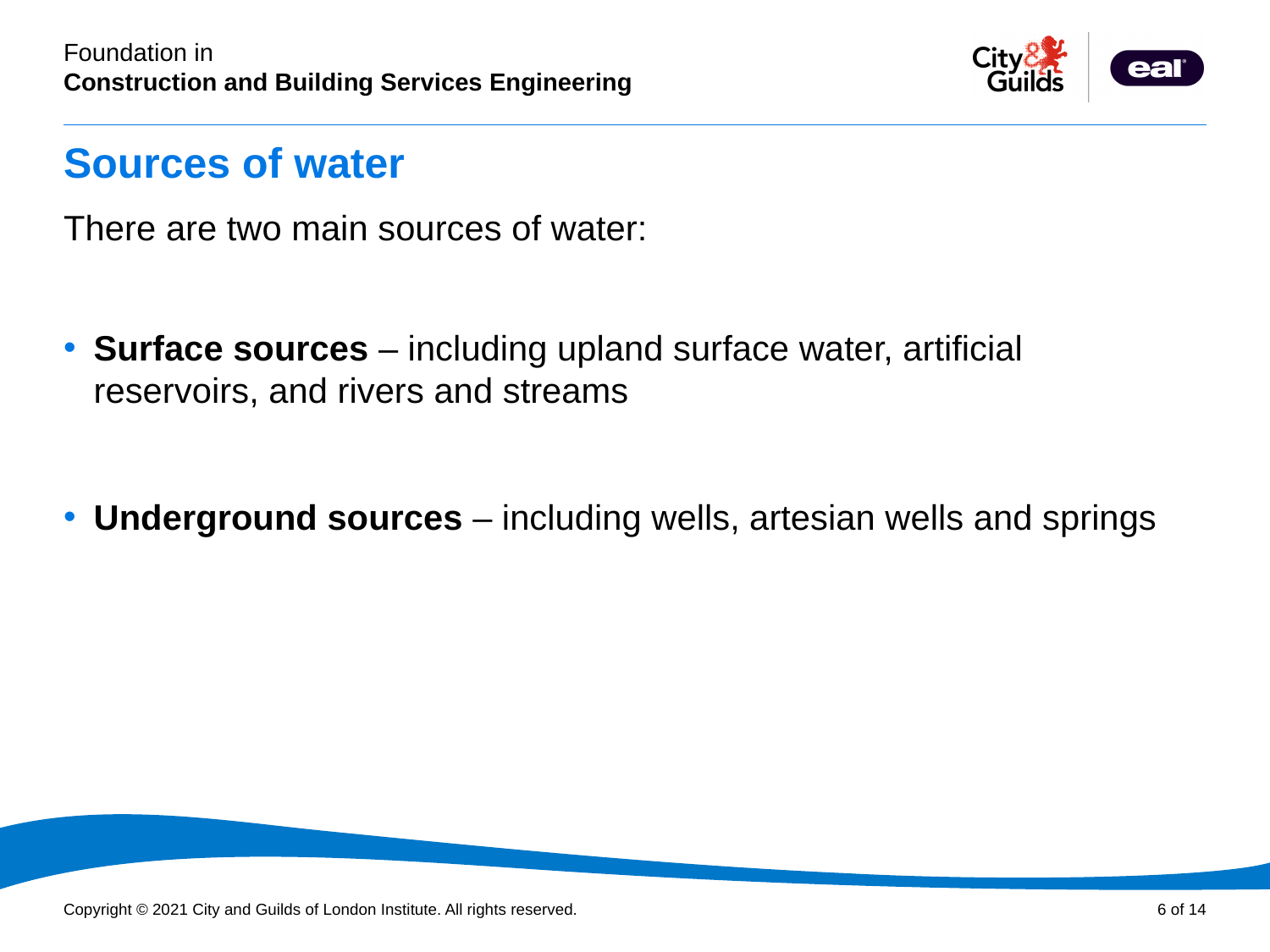

Sources of water
There are two main sources of water:

Surface sources – including upland surface water, artificial reservoirs, and rivers and streams

Underground sources – including wells, artesian wells and springs